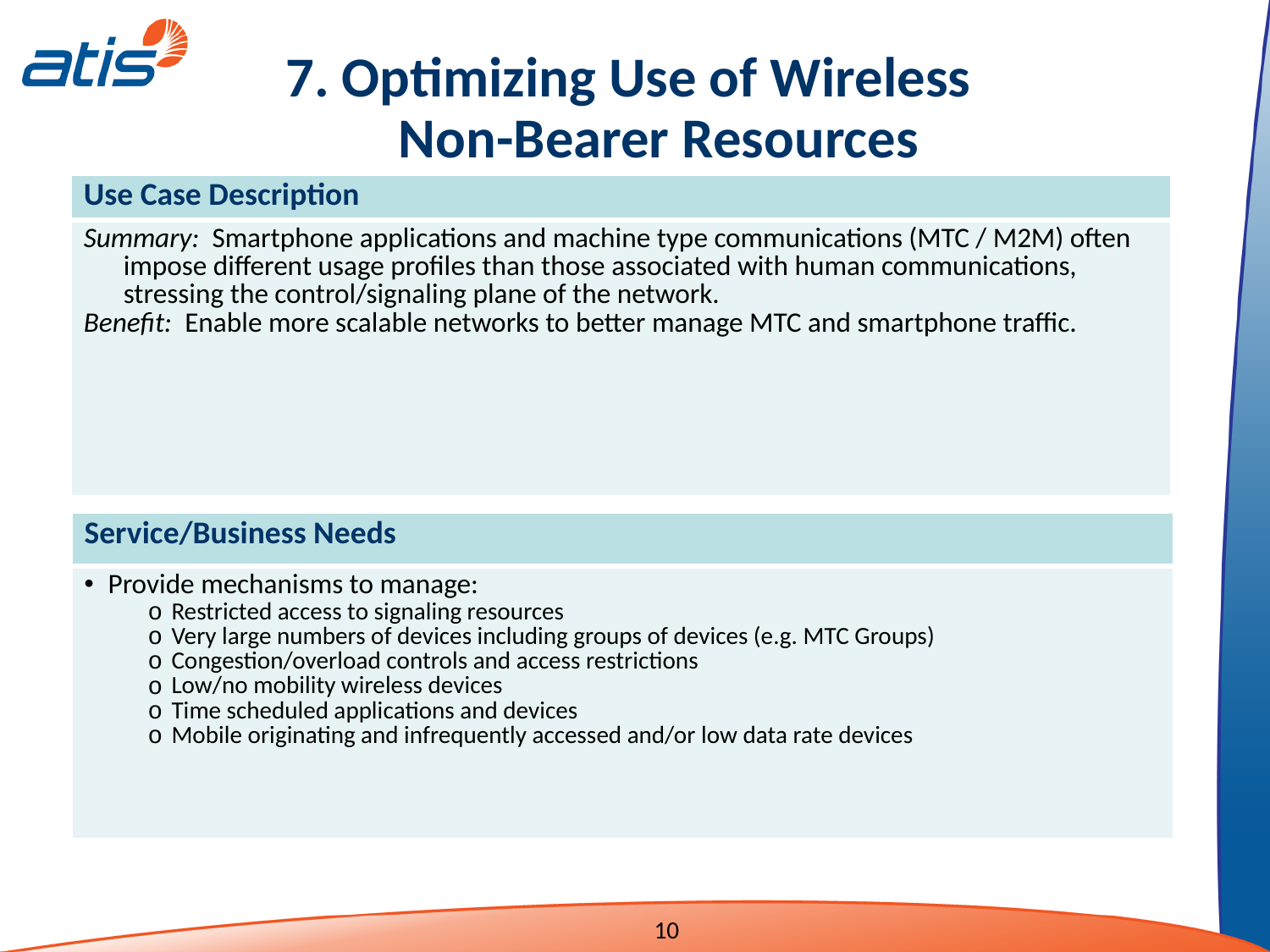

7. Optimizing Use of Wireless
Non-Bearer Resources
| Use Case Description |
| --- |
| Summary: Smartphone applications and machine type communications (MTC / M2M) often impose different usage profiles than those associated with human communications, stressing the control/signaling plane of the network. Benefit: Enable more scalable networks to better manage MTC and smartphone traffic. |
| Service/Business Needs |
| --- |
| Provide mechanisms to manage: Restricted access to signaling resources Very large numbers of devices including groups of devices (e.g. MTC Groups) Congestion/overload controls and access restrictions Low/no mobility wireless devices Time scheduled applications and devices Mobile originating and infrequently accessed and/or low data rate devices |
10